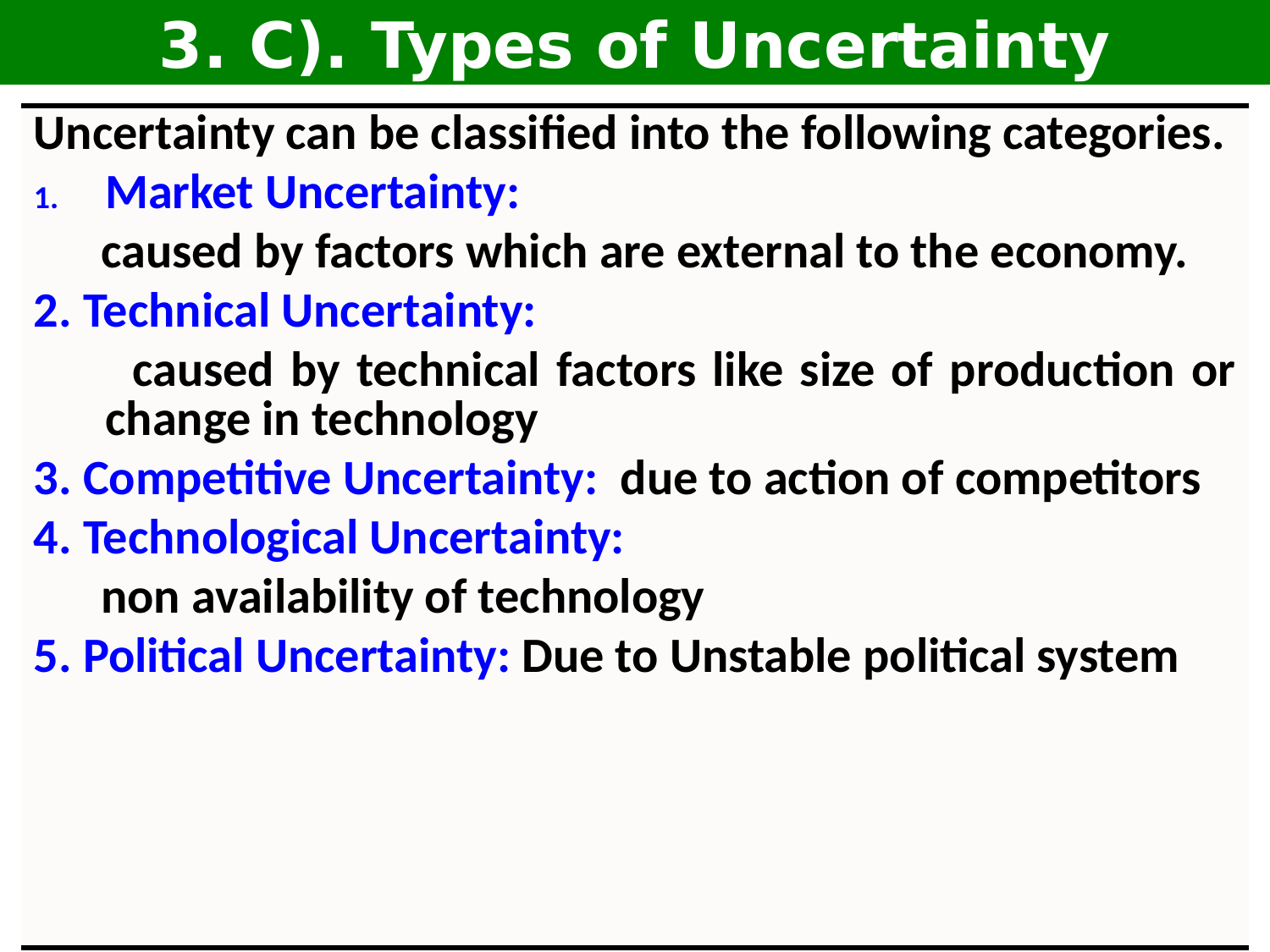

# 3. C). Types of Uncertainty
| Uncertainty can be classified into the following categories. Market Uncertainty: caused by factors which are external to the economy. 2. Technical Uncertainty: caused by technical factors like size of production or change in technology 3. Competitive Uncertainty: due to action of competitors 4. Technological Uncertainty: non availability of technology 5. Political Uncertainty: Due to Unstable political system |
| --- |
12 - 12